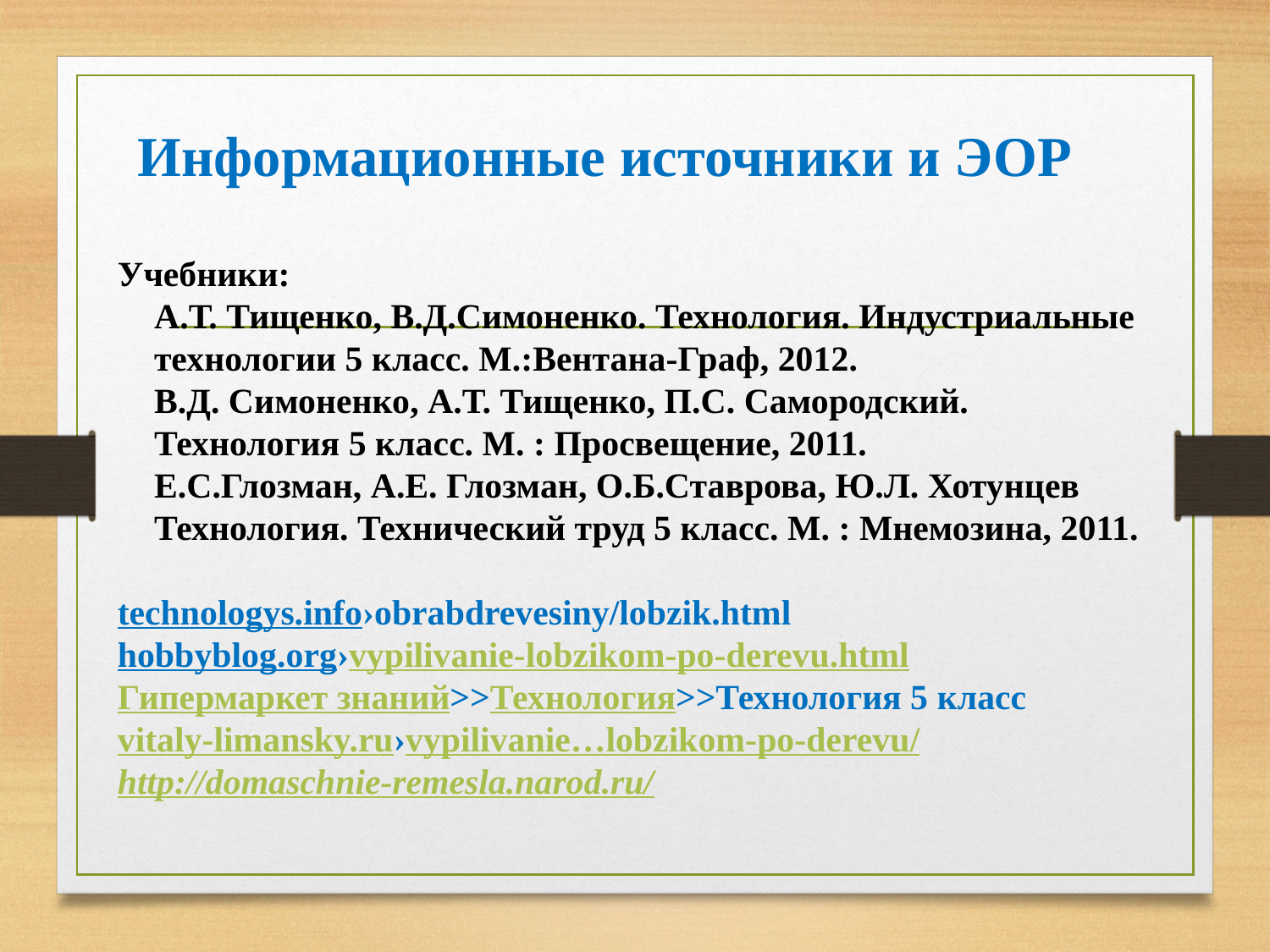

#
Информационные источники и ЭОР
Учебники:
А.Т. Тищенко, В.Д.Симоненко. Технология. Индустриальные технологии 5 класс. М.:Вентана-Граф, 2012.
В.Д. Симоненко, А.Т. Тищенко, П.С. Самородский. Технология 5 класс. М. : Просвещение, 2011.
Е.С.Глозман, А.Е. Глозман, О.Б.Ставрова, Ю.Л. Хотунцев Технология. Технический труд 5 класс. М. : Мнемозина, 2011.

technologys.info›obrabdrevesiny/lobzik.html
hobbyblog.org›vypilivanie-lobzikom-po-derevu.html
Гипермаркет знаний>>Технология>>Технология 5 класс
vitaly-limansky.ru›vypilivanie…lobzikom-po-derevu/
http://domaschnie-remesla.narod.ru/